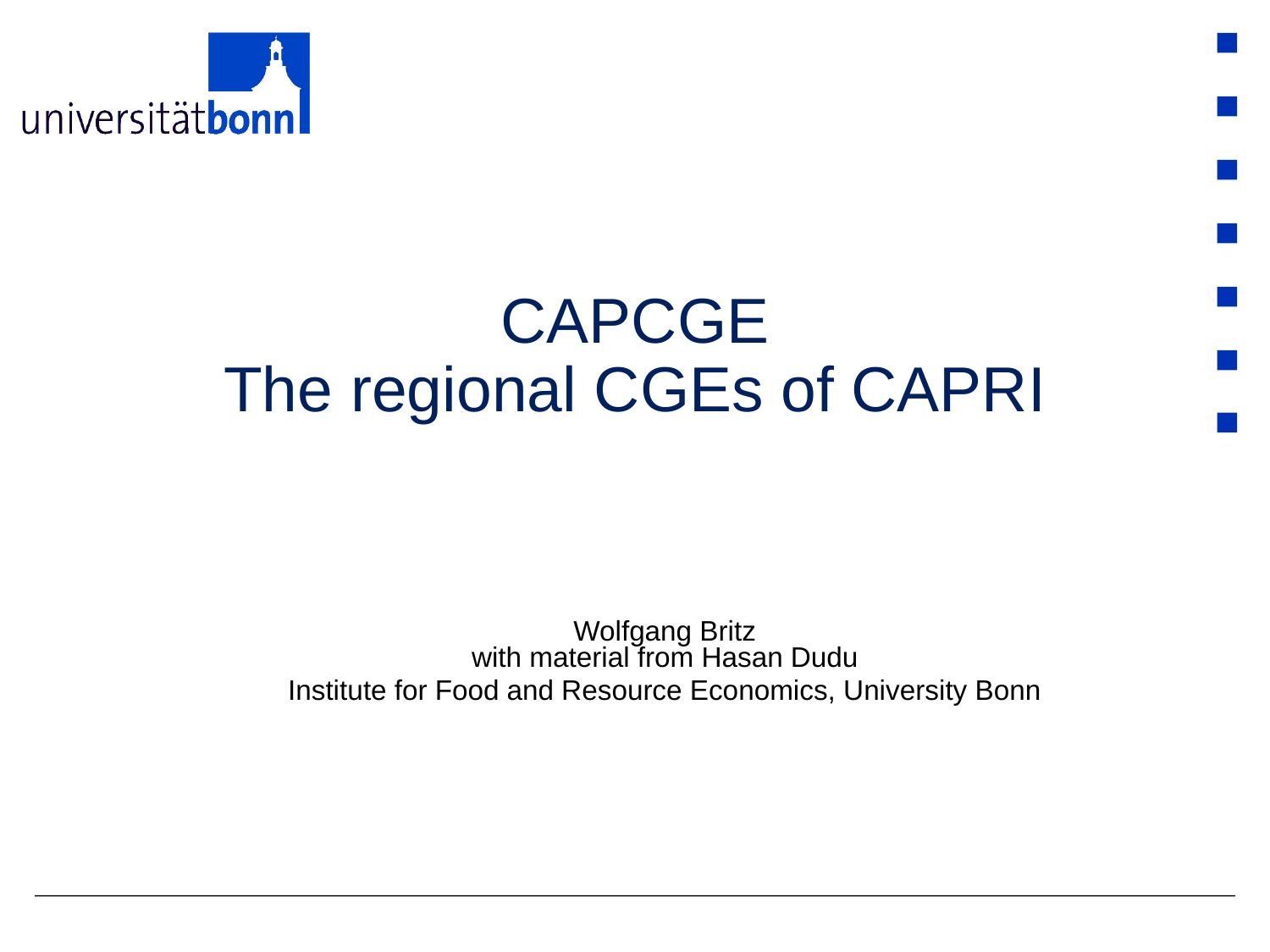

# CAPCGE The regional CGEs of CAPRI

Wolfgang Britz
with material from Hasan Dudu
Institute for Food and Resource Economics, University Bonn